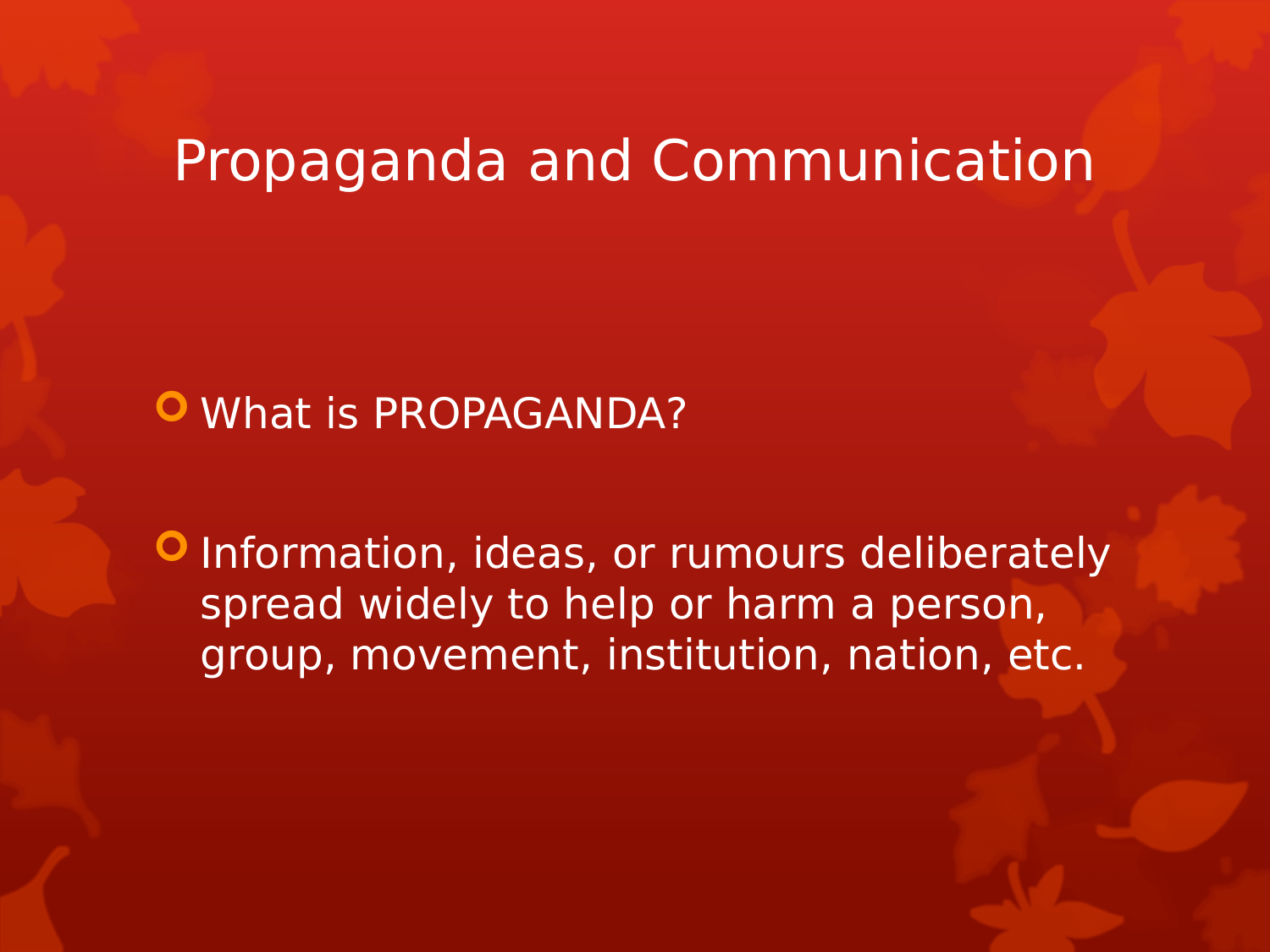

# Propaganda and Communication
What is PROPAGANDA?

Information, ideas, or rumours deliberately spread widely to help or harm a person, group, movement, institution, nation, etc.